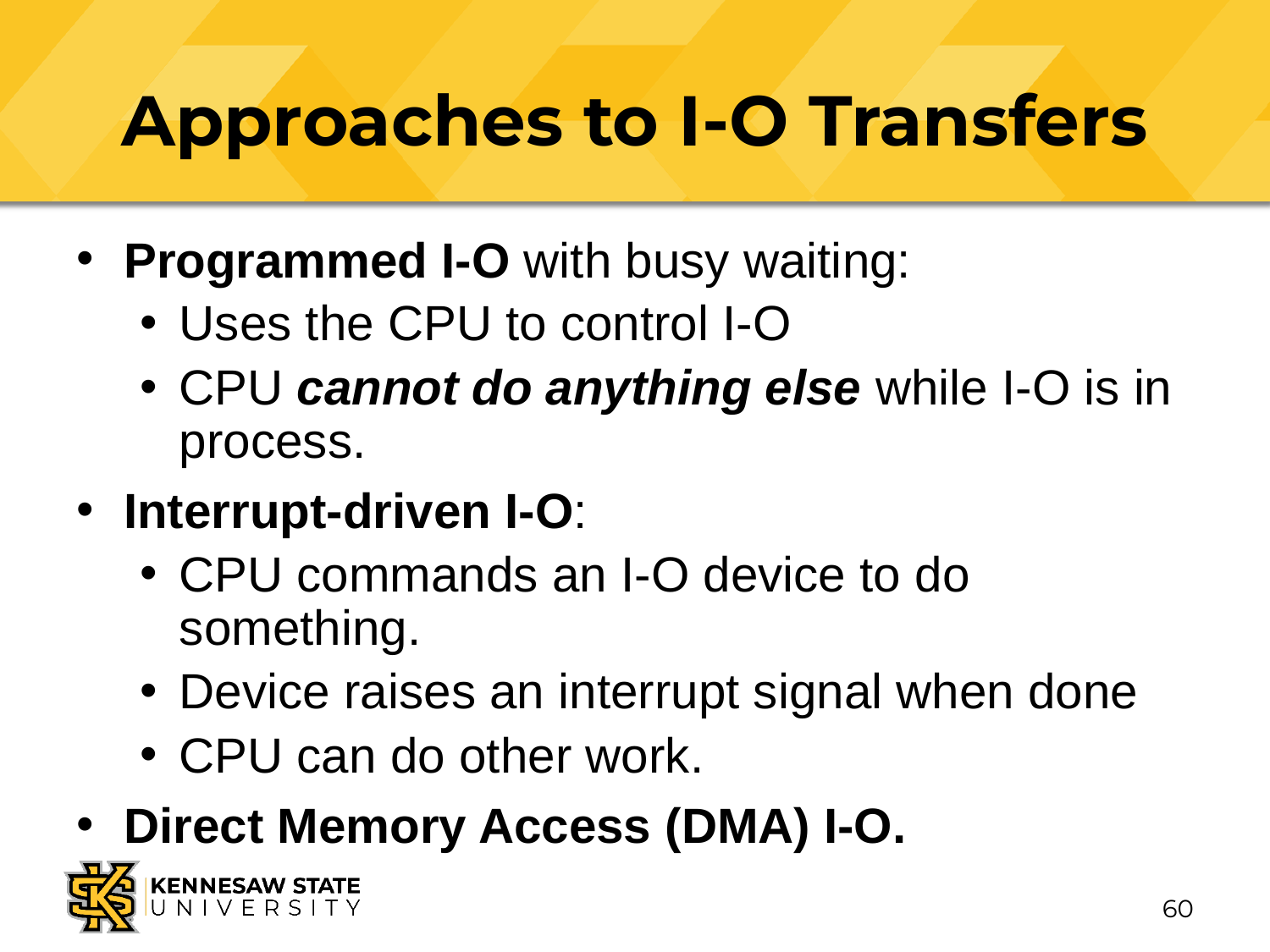

# Approaches to I-O Transfers
Programmed I-O with busy waiting:
Uses the CPU to control I-O
CPU cannot do anything else while I-O is in process.
Interrupt-driven I-O:
CPU commands an I-O device to do something.
Device raises an interrupt signal when done
CPU can do other work.
Direct Memory Access (DMA) I-O.
60